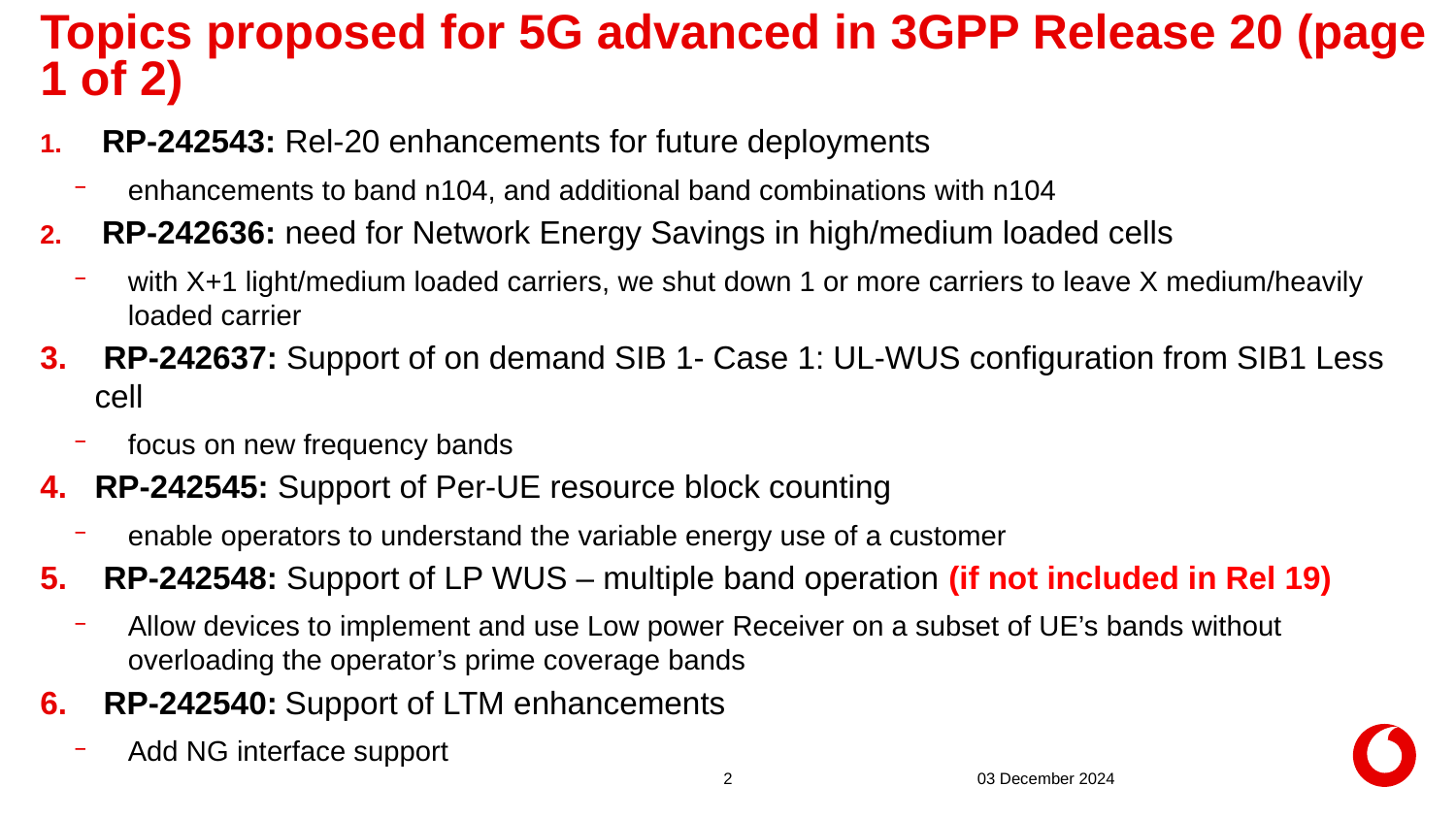

# Topics proposed for 5G advanced in 3GPP Release 20 (page 1 of 2)
 RP-242543: Rel-20 enhancements for future deployments
enhancements to band n104, and additional band combinations with n104
 RP-242636: need for Network Energy Savings in high/medium loaded cells
with X+1 light/medium loaded carriers, we shut down 1 or more carriers to leave X medium/heavily loaded carrier
 RP-242637: Support of on demand SIB 1- Case 1: UL-WUS configuration from SIB1 Less cell
focus on new frequency bands
RP-242545: Support of Per-UE resource block counting
enable operators to understand the variable energy use of a customer
 RP-242548: Support of LP WUS – multiple band operation (if not included in Rel 19)
Allow devices to implement and use Low power Receiver on a subset of UE’s bands without overloading the operator’s prime coverage bands
 RP-242540: Support of LTM enhancements
Add NG interface support

03 December 2024
2